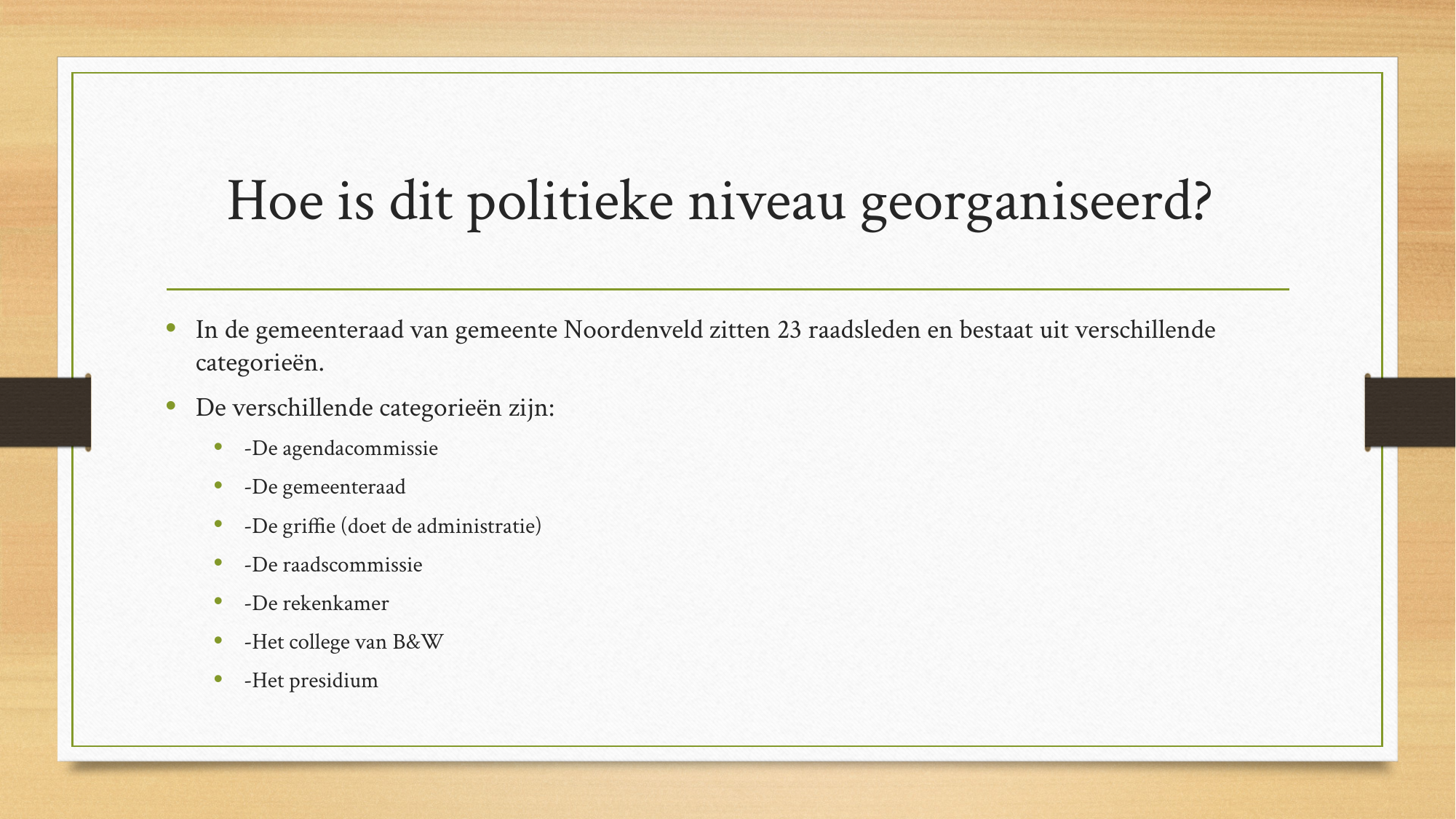

# Hoe is dit politieke niveau georganiseerd?
In de gemeenteraad van gemeente Noordenveld zitten 23 raadsleden en bestaat uit verschillende categorieën.
De verschillende categorieën zijn:
-De agendacommissie
-De gemeenteraad
-De griffie (doet de administratie)
-De raadscommissie
-De rekenkamer
-Het college van B&W
-Het presidium